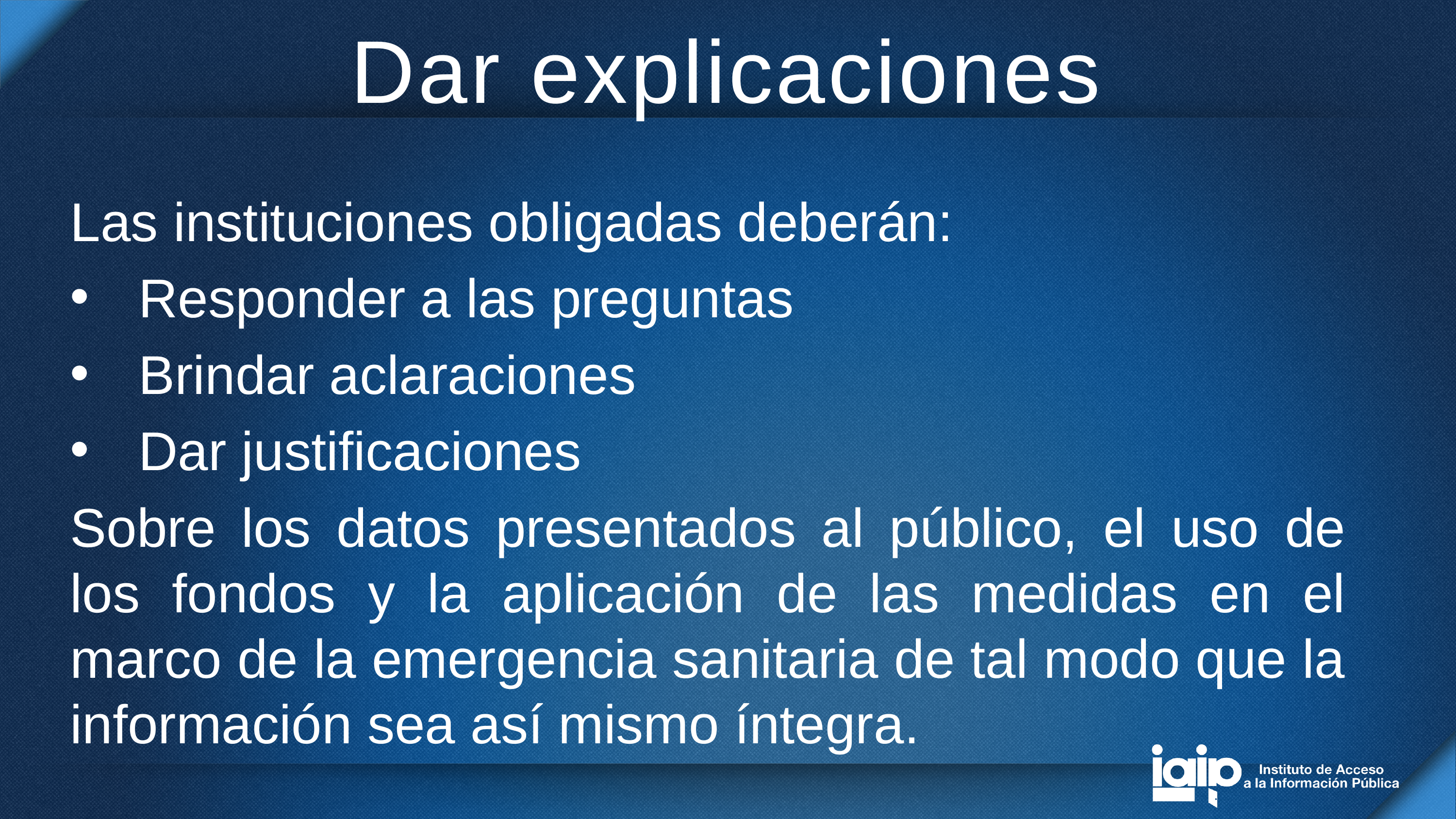

# Dar explicaciones
Las instituciones obligadas deberán:
Responder a las preguntas
Brindar aclaraciones
Dar justificaciones
Sobre los datos presentados al público, el uso de los fondos y la aplicación de las medidas en el marco de la emergencia sanitaria de tal modo que la información sea así mismo íntegra.